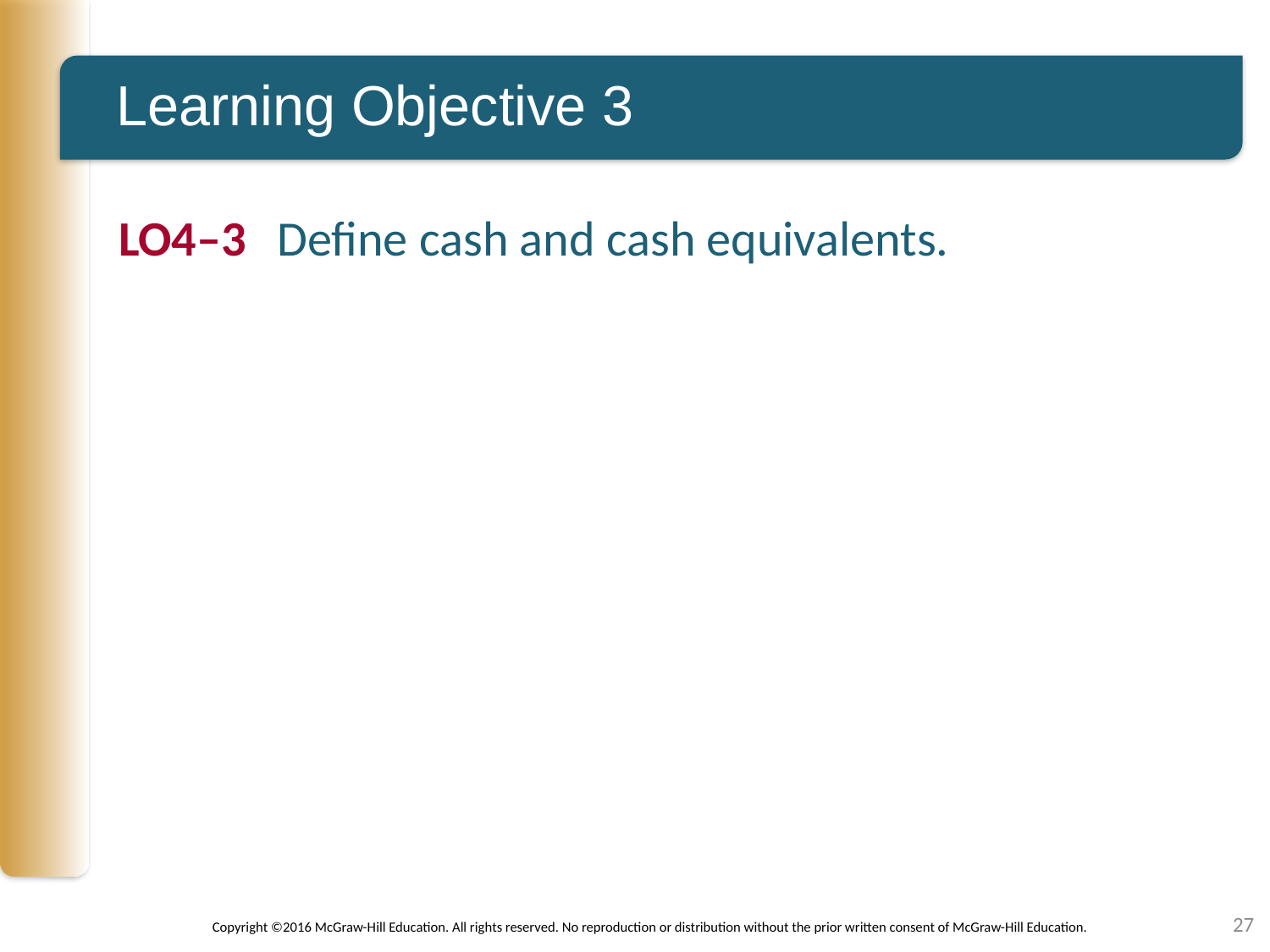

# Learning Objective 3
LO4–3	Define cash and cash equivalents.
27
Copyright ©2016 McGraw-Hill Education. All rights reserved. No reproduction or distribution without the prior written consent of McGraw-Hill Education.